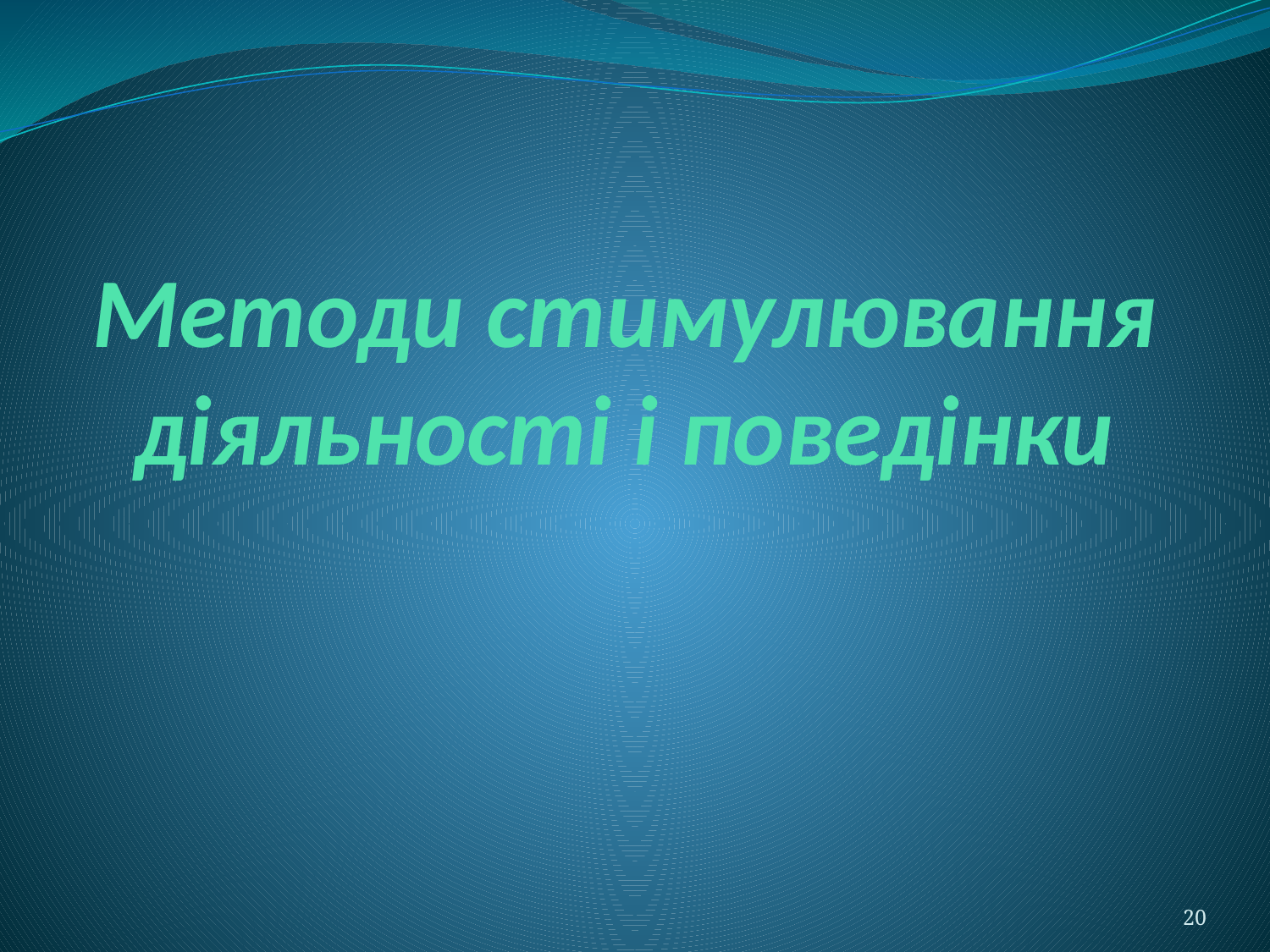

# Методи стимулювання діяльності і поведінки
20